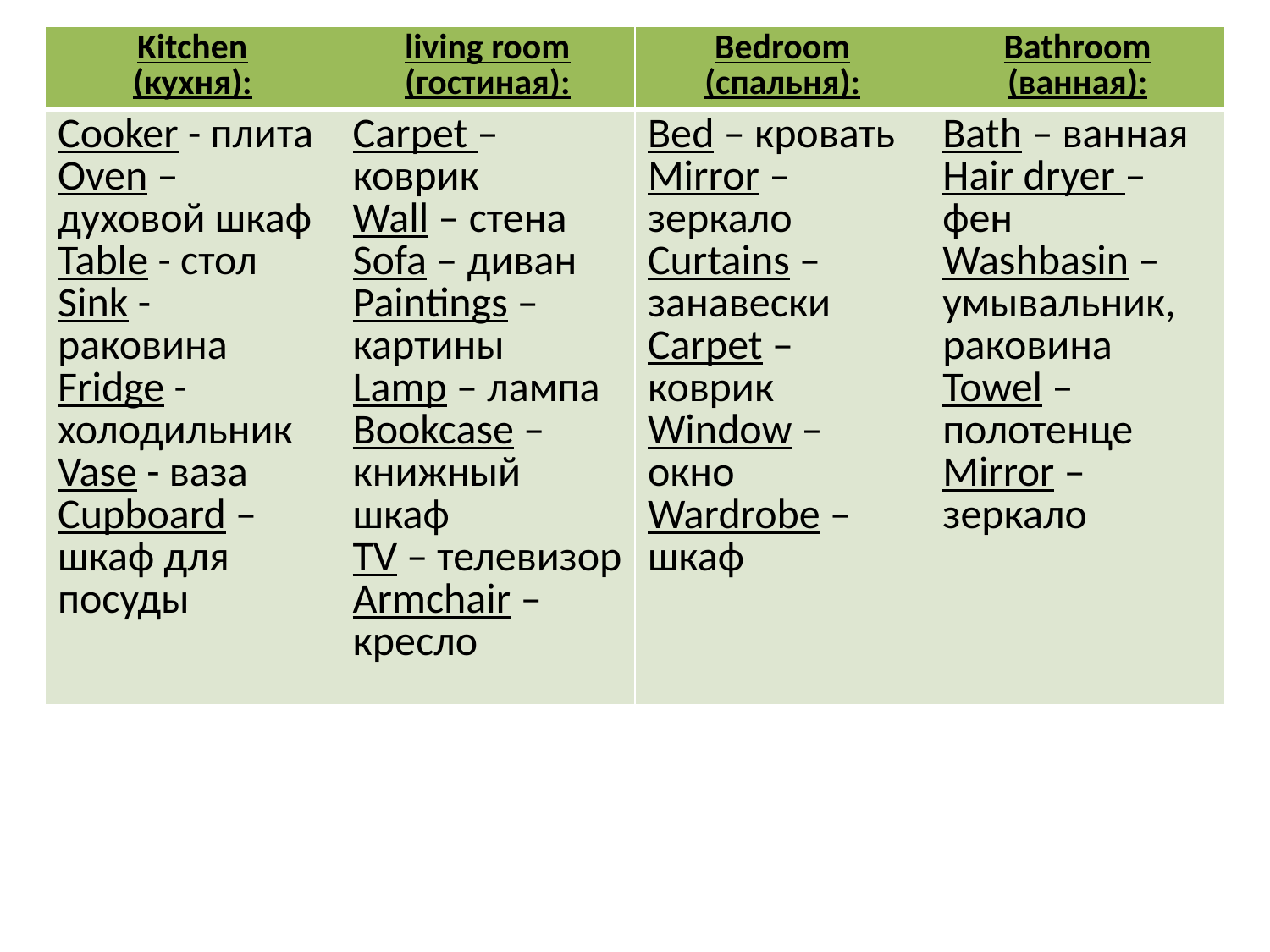

| Kitchen (кухня): | living room (гостиная): | Bedroom (спальня): | Bathroom (ванная): |
| --- | --- | --- | --- |
| Cooker - плита Oven – духовой шкаф Table - стол Sink - раковина Fridge - холодильник Vase - ваза Cupboard – шкаф для посуды | Carpet – коврик Wall – стена Sofa – диван Paintings – картины Lamp – лампа Bookcase – книжный шкаф TV – телевизор Armchair – кресло | Bed – кровать Mirror – зеркало Curtains – занавески Carpet – коврик Window – окно Wardrobe – шкаф | Bath – ванная Hair dryer – фен Washbasin – умывальник, раковина Towel – полотенце Mirror – зеркало |